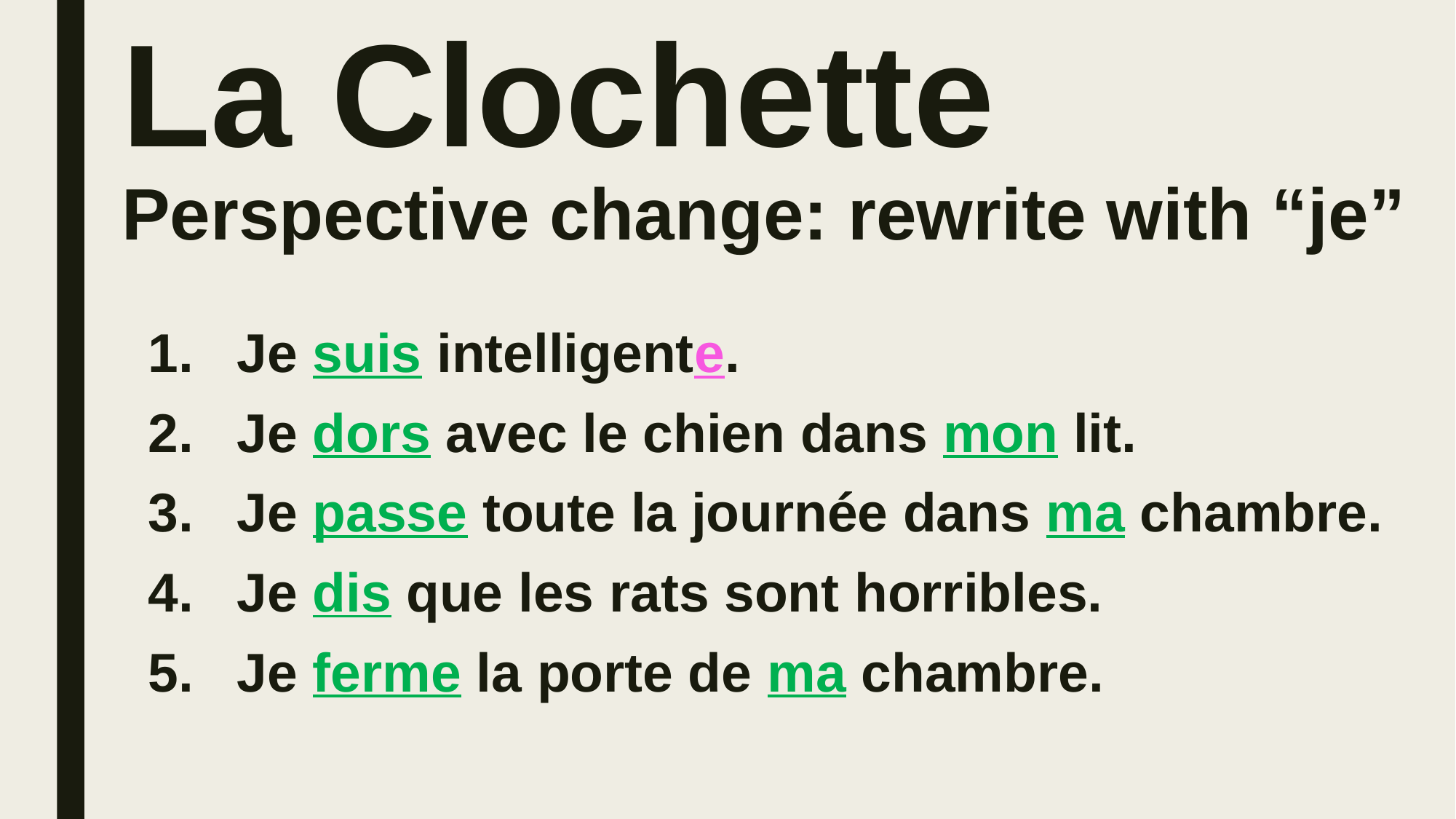

# La Clochette Perspective change: rewrite with “je”
Je suis intelligente.
Je dors avec le chien dans mon lit.
Je passe toute la journée dans ma chambre.
Je dis que les rats sont horribles.
Je ferme la porte de ma chambre.